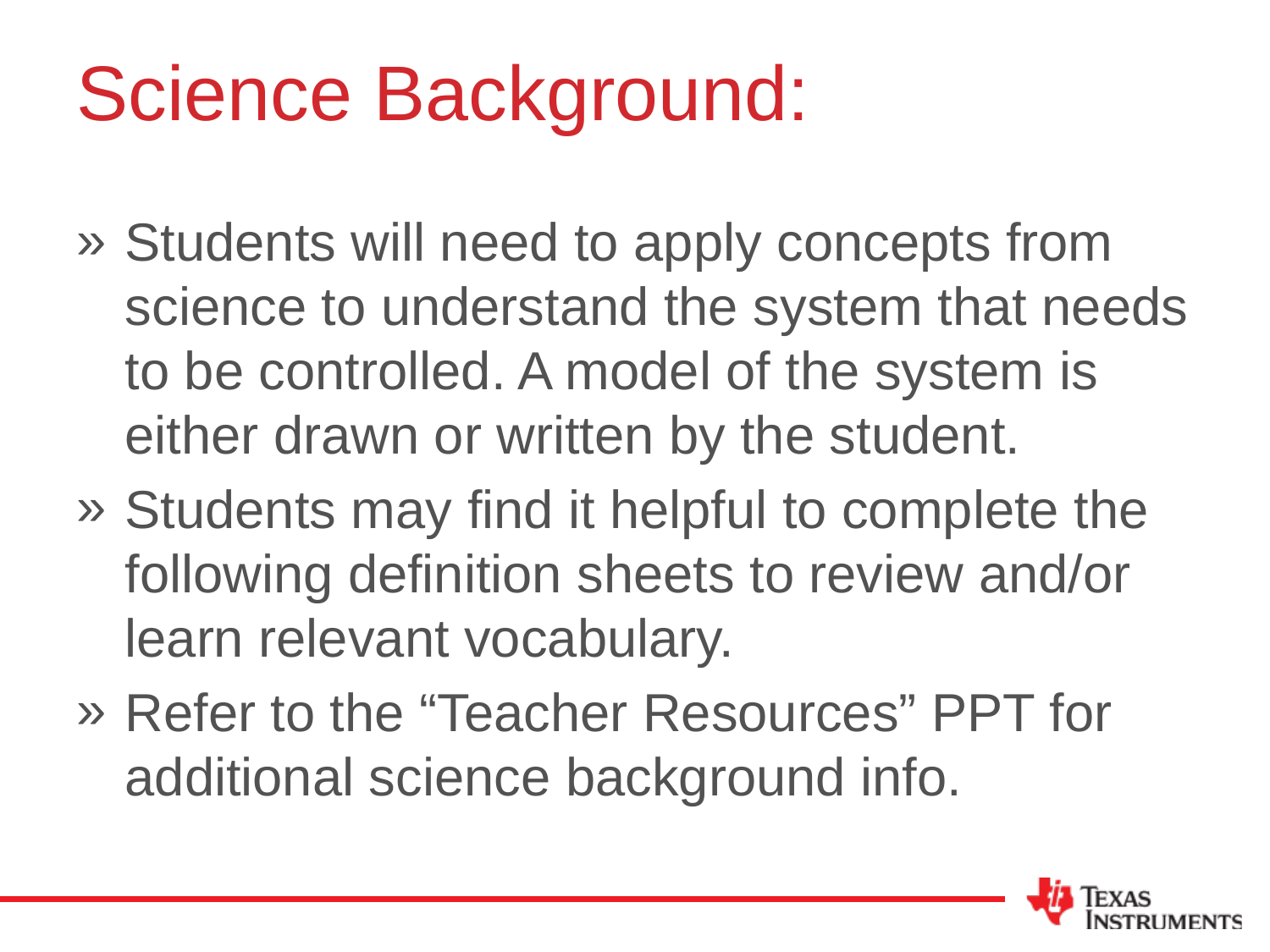

# Science Background:
Students will need to apply concepts from science to understand the system that needs to be controlled. A model of the system is either drawn or written by the student.
Students may find it helpful to complete the following definition sheets to review and/or learn relevant vocabulary.
Refer to the “Teacher Resources” PPT for additional science background info.